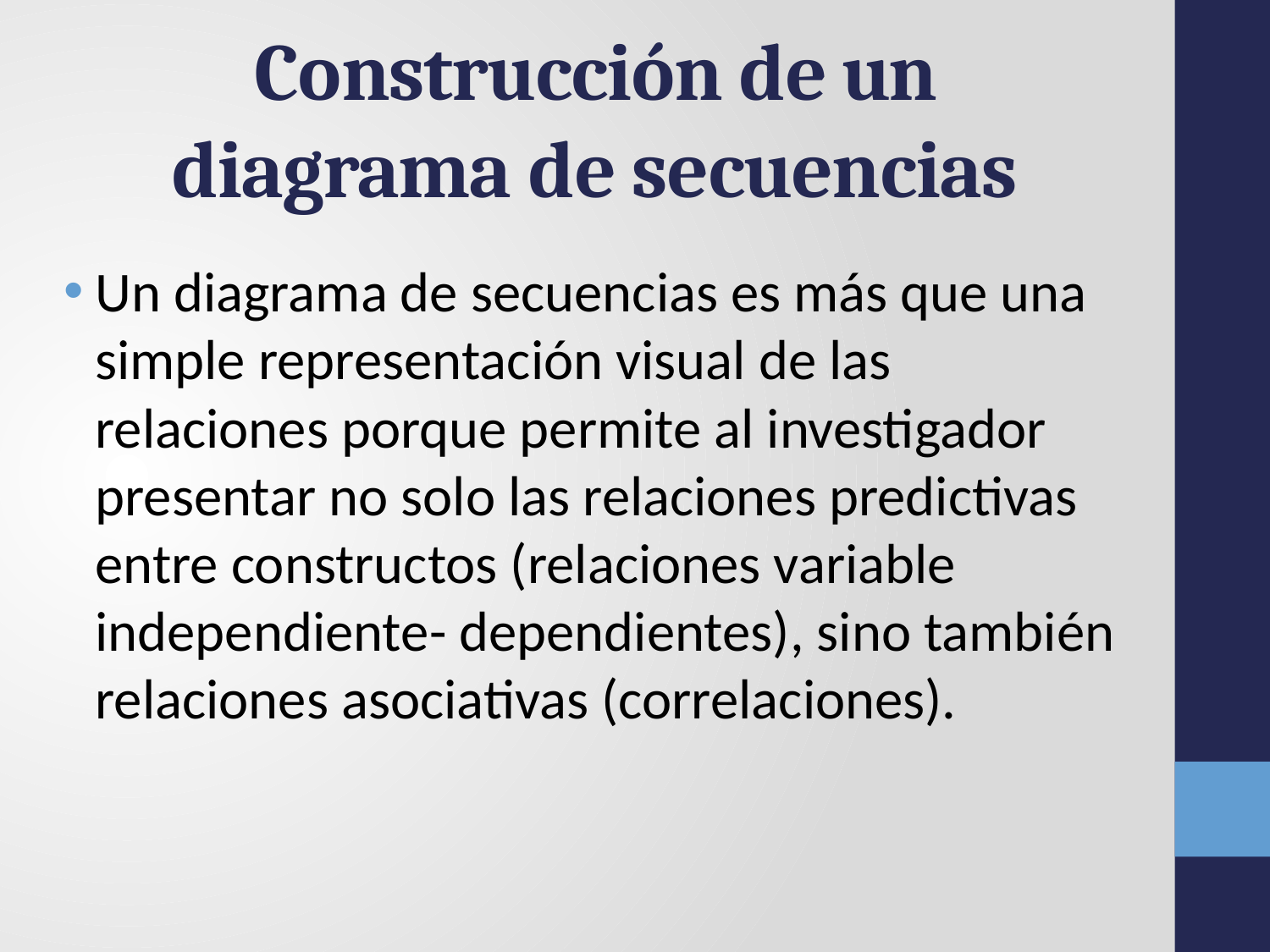

# Construcción de un diagrama de secuencias
Un diagrama de secuencias es más que una simple representación visual de las relaciones porque permite al investigador presentar no solo las relaciones predictivas entre constructos (relaciones variable independiente- dependientes), sino también relaciones asociativas (correlaciones).